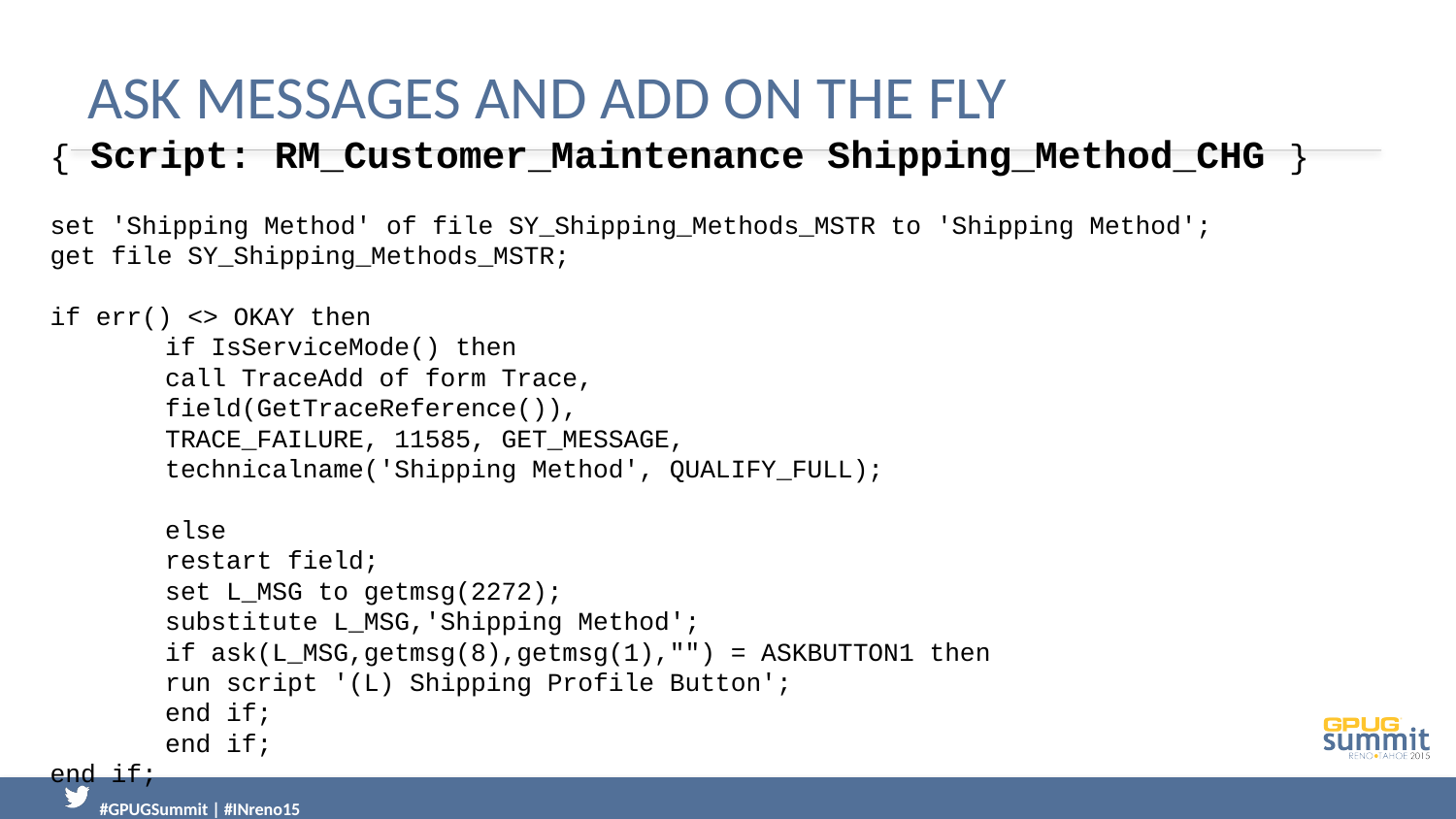

# Ask Messages and Add On the Fly
{ Script: RM_Customer_Maintenance Shipping_Method_CHG }

set 'Shipping Method' of file SY_Shipping_Methods_MSTR to 'Shipping Method';
get file SY_Shipping_Methods_MSTR;

if err() <> OKAY then
	if IsServiceMode() then
		call TraceAdd of form Trace,
			field(GetTraceReference()),
			TRACE_FAILURE, 11585, GET_MESSAGE,
			technicalname('Shipping Method', QUALIFY_FULL);

	else
		restart field;
		set L_MSG to getmsg(2272);
		substitute L_MSG,'Shipping Method';
		if ask(L_MSG,getmsg(8),getmsg(1),"") = ASKBUTTON1 then
			run script '(L) Shipping Profile Button';
		end if;
	end if;
end if;